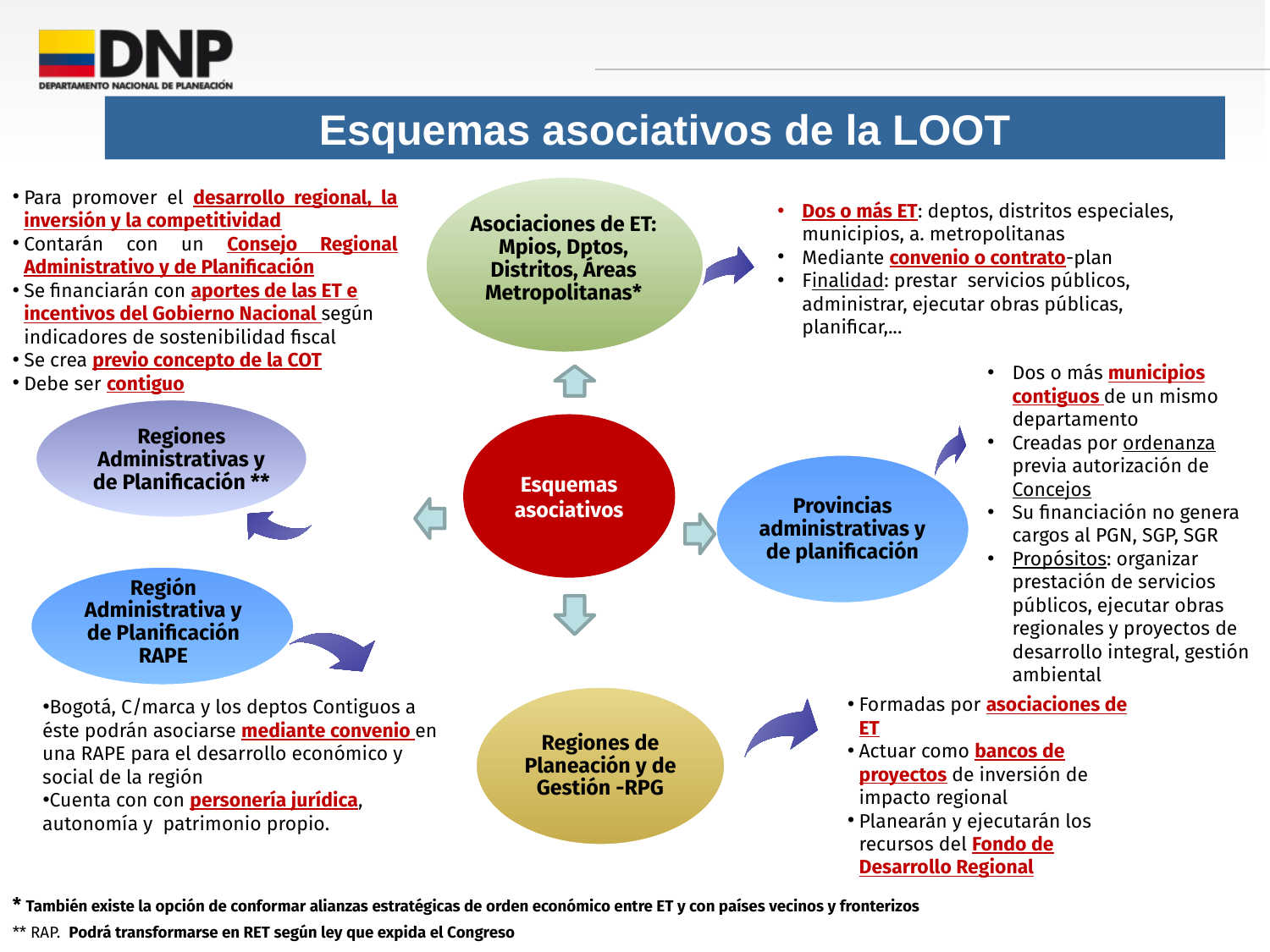

Esquemas asociativos de la LOOT

Asociaciones de ET: Mpios, Dptos, Distritos, Áreas Metropolitanas*
Para promover el desarrollo regional, la inversión y la competitividad
Contarán con un Consejo Regional Administrativo y de Planificación
Se financiarán con aportes de las ET e incentivos del Gobierno Nacional según indicadores de sostenibilidad fiscal
Se crea previo concepto de la COT
Debe ser contiguo

Dos o más ET: deptos, distritos especiales, municipios, a. metropolitanas
Mediante convenio o contrato-plan
Finalidad: prestar  servicios públicos, administrar, ejecutar obras públicas, planificar,...

Dos o más municipios contiguos de un mismo departamento
Creadas por ordenanza  previa autorización de Concejos
Su financiación no genera cargos al PGN, SGP, SGR
Propósitos: organizar prestación de servicios públicos, ejecutar obras regionales y proyectos de desarrollo integral, gestión ambiental

Regiones Administrativas y de Planificación **
Esquemas asociativos

Provincias administrativas y de planificación

Región Administrativa y de Planificación RAPE

Formadas por asociaciones de ET
Actuar como bancos de proyectos de inversión de impacto regional
Planearán y ejecutarán los recursos del Fondo de Desarrollo Regional

Regiones de Planeación y de Gestión -RPG
Bogotá, C/marca y los deptos Contiguos a éste podrán asociarse mediante convenio en una RAPE para el desarrollo económico y social de la región
Cuenta con con personería jurídica, autonomía y  patrimonio propio.

* También existe la opción de conformar alianzas estratégicas de orden económico entre ET y con países vecinos y fronterizos
** RAP.  Podrá transformarse en RET según ley que expida el Congreso